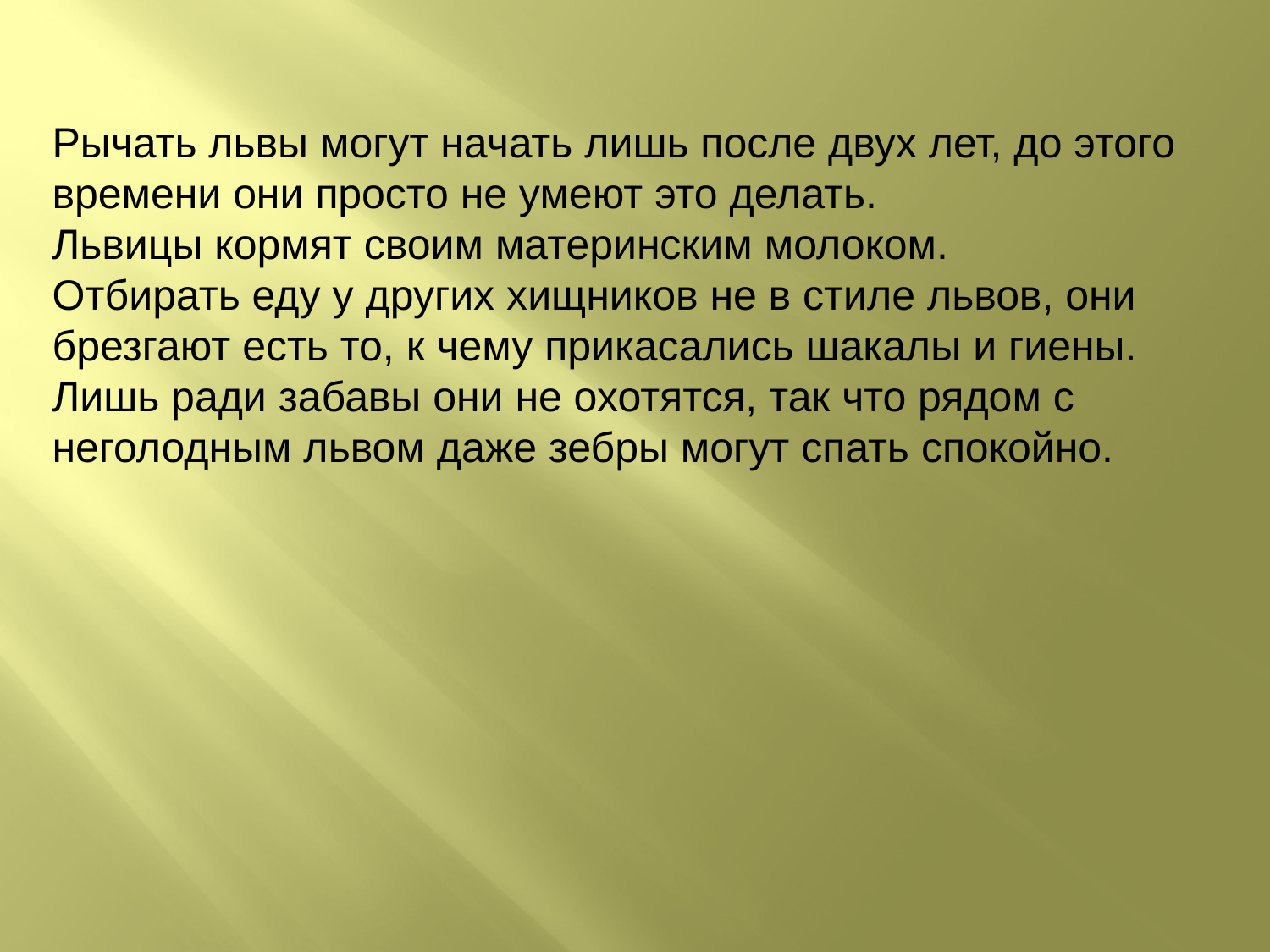

Рычать львы могут начать лишь после двух лет, до этого времени они просто не умеют это делать.
Львицы кормят своим материнским молоком.
Отбирать еду у других хищников не в стиле львов, они брезгают есть то, к чему прикасались шакалы и гиены.
Лишь ради забавы они не охотятся, так что рядом с неголодным львом даже зебры могут спать спокойно.

 .